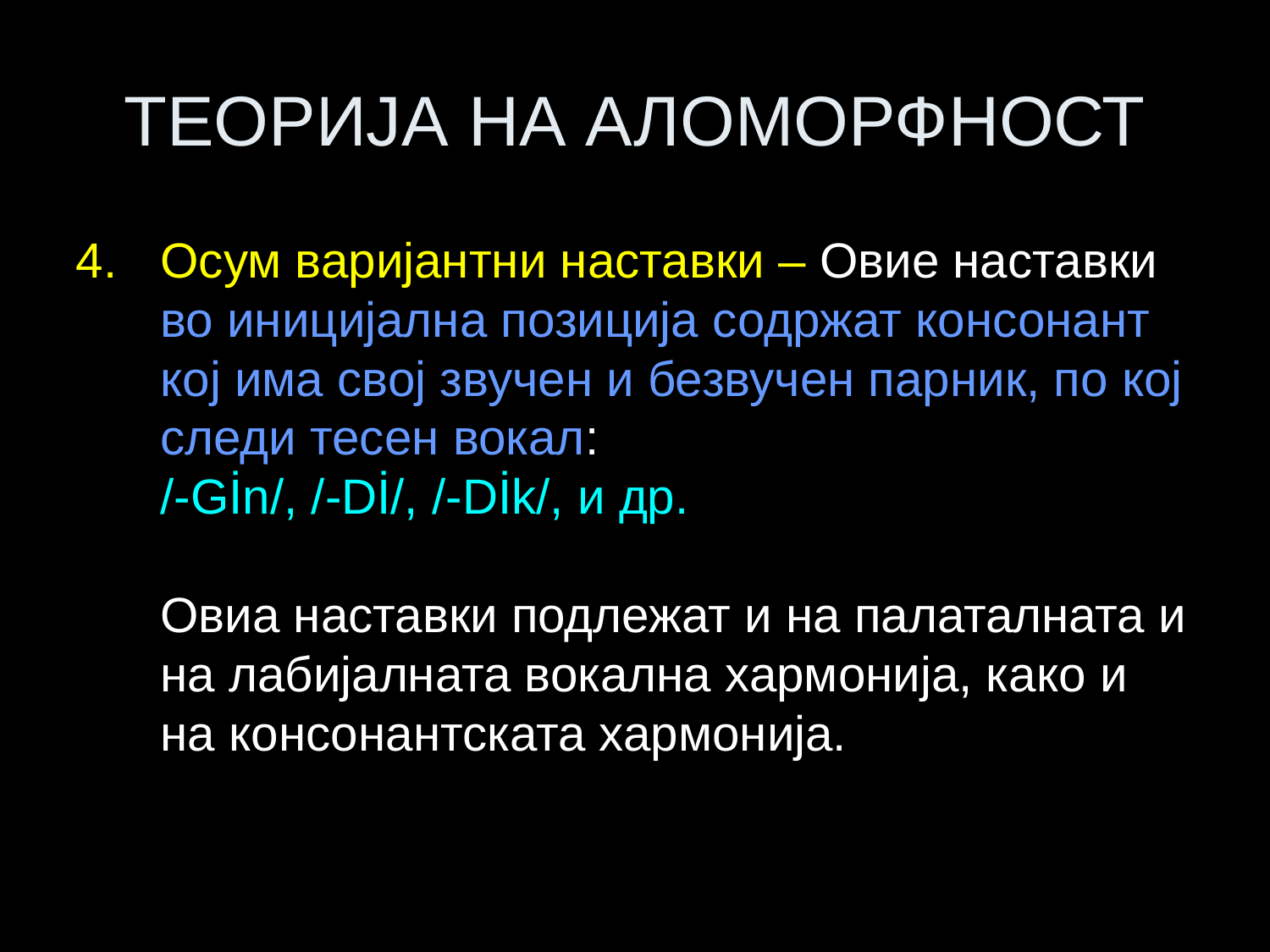

# ТЕОРИЈА НА АЛОМОРФНОСТ
Осум варијантни наставки – Овие наставки во иницијална позиција содржат консонант кој има свој звучен и безвучен парник, по кој следи тесен вокал:
/-Gİn/, /-Dİ/, /-Dİk/, и др.
Овиа наставки подлежат и на палаталната и на лабијалната вокална хармонија, како и на консонантската хармонија.